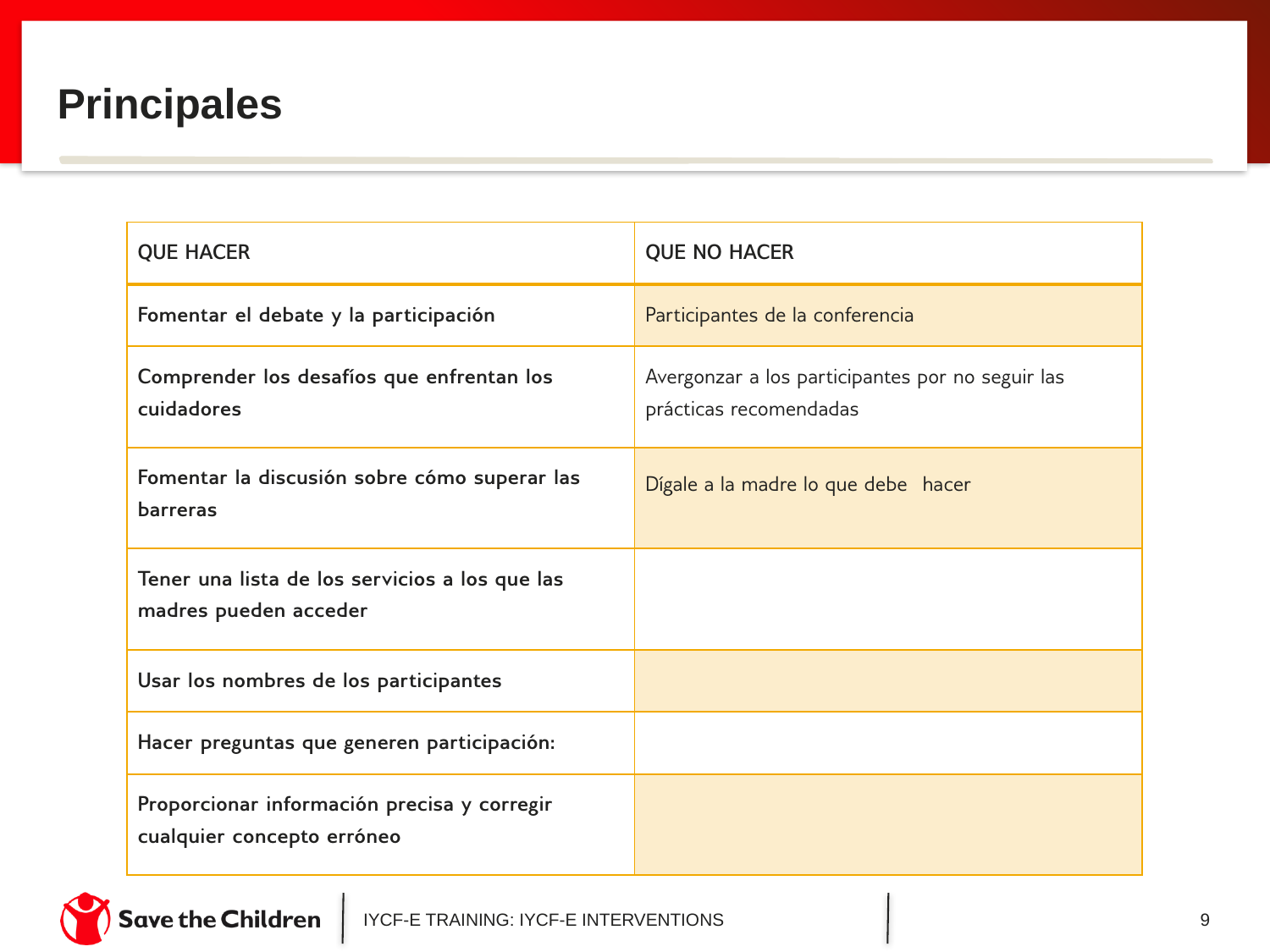

# Principales
| QUE HACER | QUE NO HACER |
| --- | --- |
| Fomentar el debate y la participación | Participantes de la conferencia |
| Comprender los desafíos que enfrentan los cuidadores | Avergonzar a los participantes por no seguir las prácticas recomendadas |
| Fomentar la discusión sobre cómo superar las barreras | Dígale a la madre lo que debe hacer |
| Tener una lista de los servicios a los que las madres pueden acceder |  |
| Usar los nombres de los participantes |  |
| Hacer preguntas que generen participación: |  |
| Proporcionar información precisa y corregir cualquier concepto erróneo |  |
IYCF-E TRAINING: IYCF-E INTERVENTIONS
9